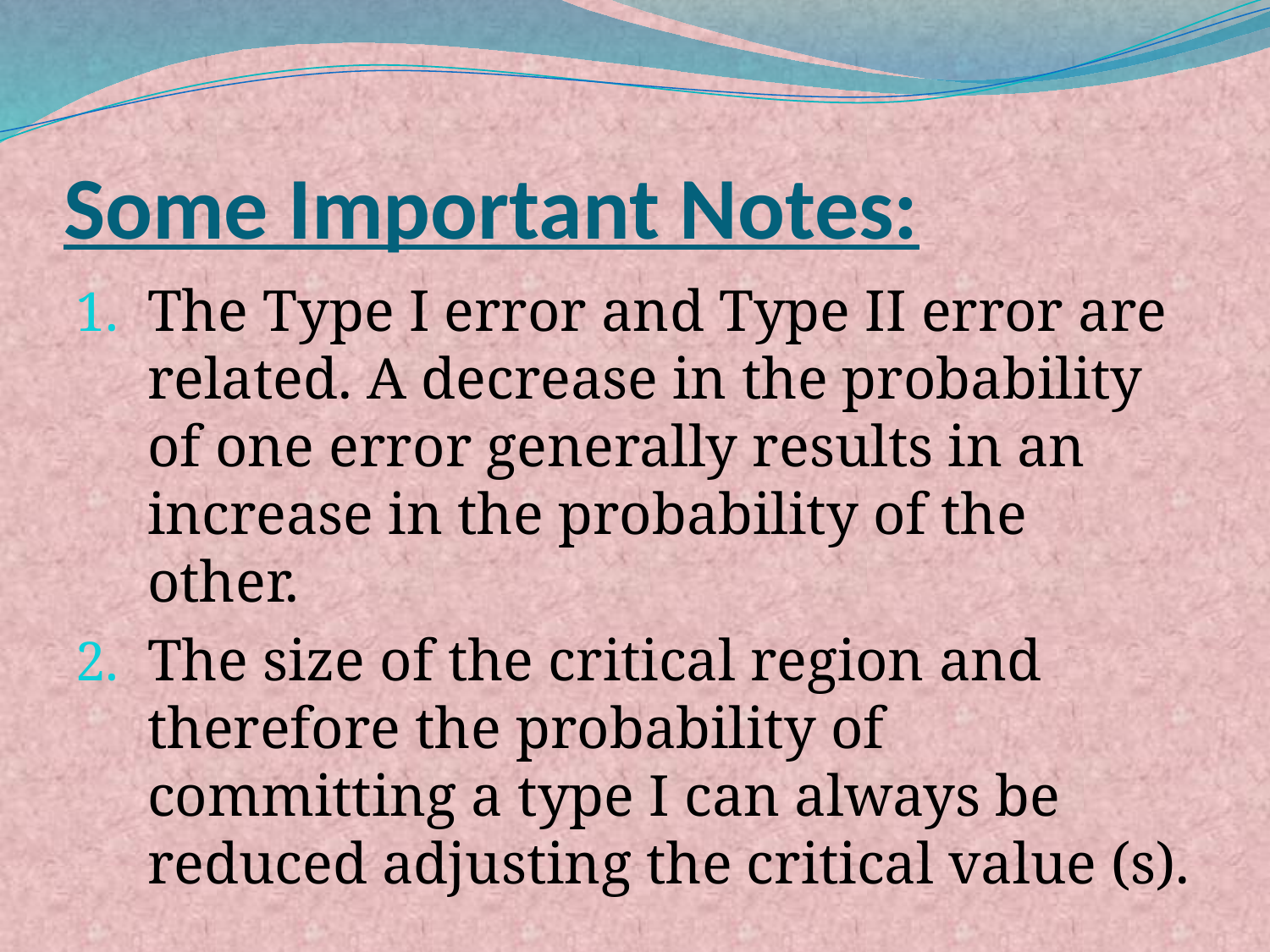

# Some Important Notes:
The Type I error and Type II error are related. A decrease in the probability of one error generally results in an increase in the probability of the other.
The size of the critical region and therefore the probability of committing a type I can always be reduced adjusting the critical value (s).